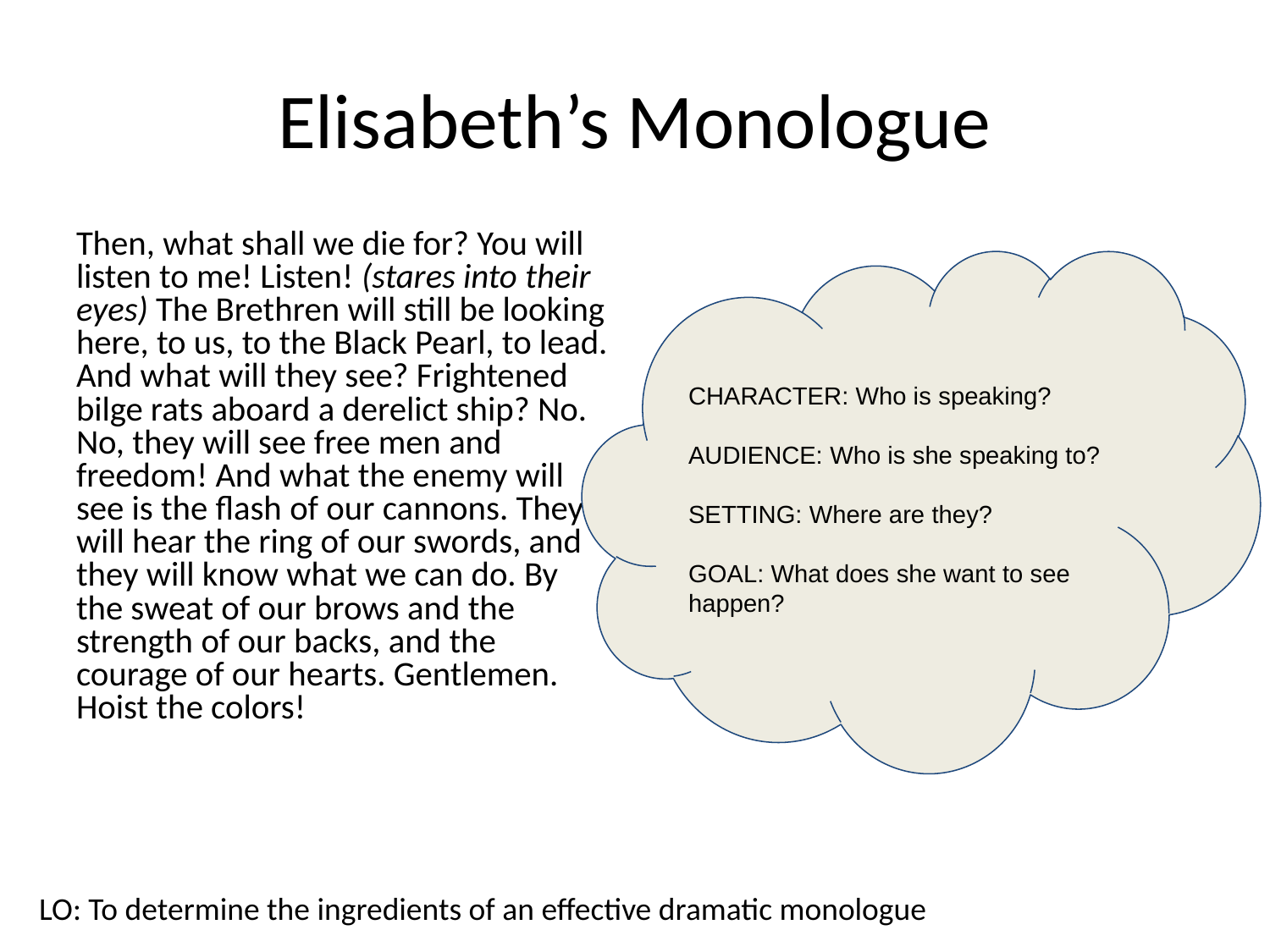

# Elisabeth’s Monologue
Then, what shall we die for? You will listen to me! Listen! (stares into their eyes) The Brethren will still be looking here, to us, to the Black Pearl, to lead. And what will they see? Frightened bilge rats aboard a derelict ship? No. No, they will see free men and freedom! And what the enemy will see is the flash of our cannons. They will hear the ring of our swords, and they will know what we can do. By the sweat of our brows and the strength of our backs, and the courage of our hearts. Gentlemen. Hoist the colors!

CHARACTER: Who is speaking?

AUDIENCE: Who is she speaking to?

SETTING: Where are they?

GOAL: What does she want to see happen?
LO: To determine the ingredients of an effective dramatic monologue